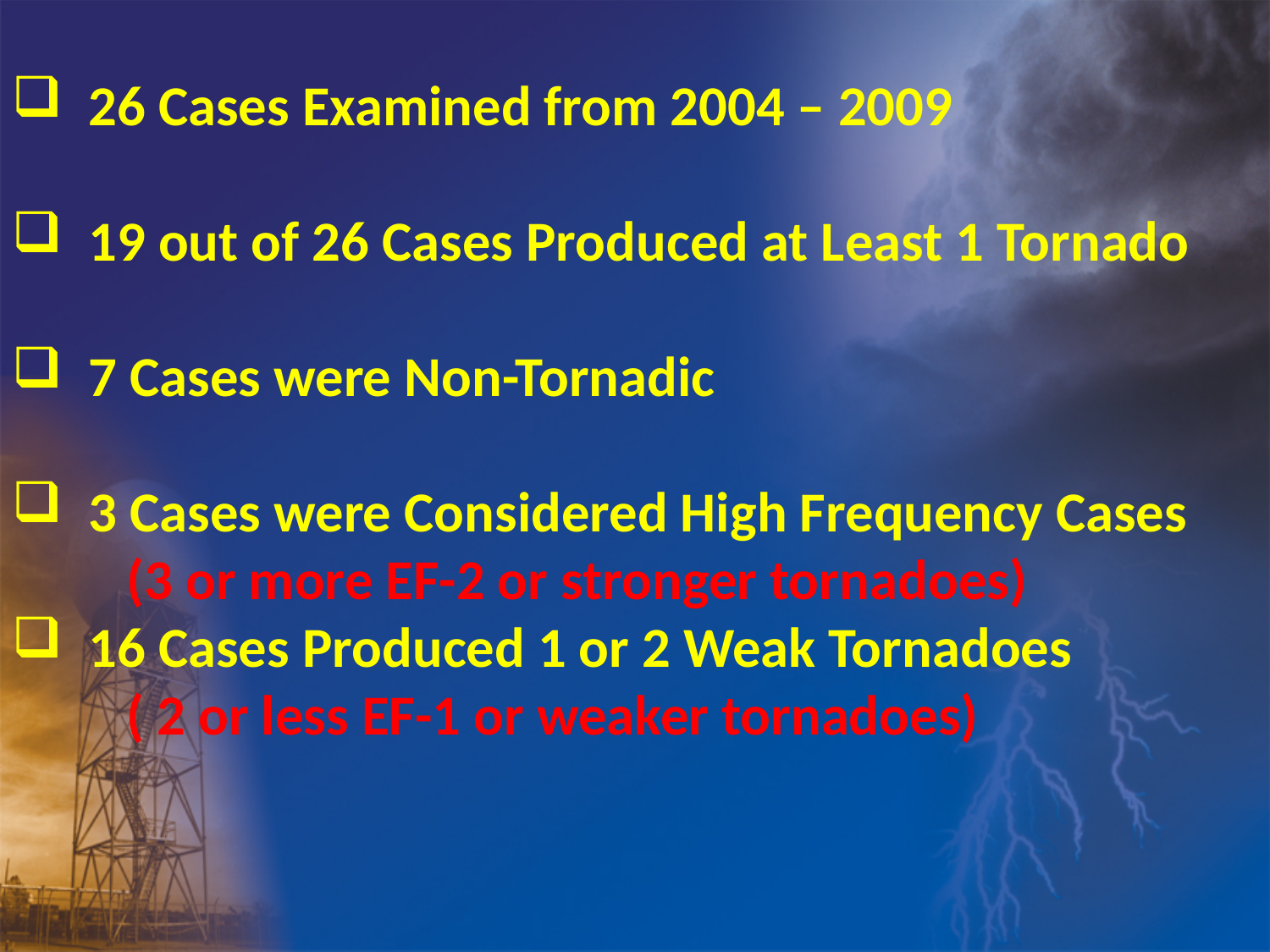

26 Cases Examined from 2004 – 2009

  19 out of 26 Cases Produced at Least 1 Tornado

  7 Cases were Non-Tornadic

  3 Cases were Considered High Frequency Cases
         (3 or more EF-2 or stronger tornadoes)
  16 Cases Produced 1 or 2 Weak Tornadoes
         ( 2 or less EF-1 or weaker tornadoes)